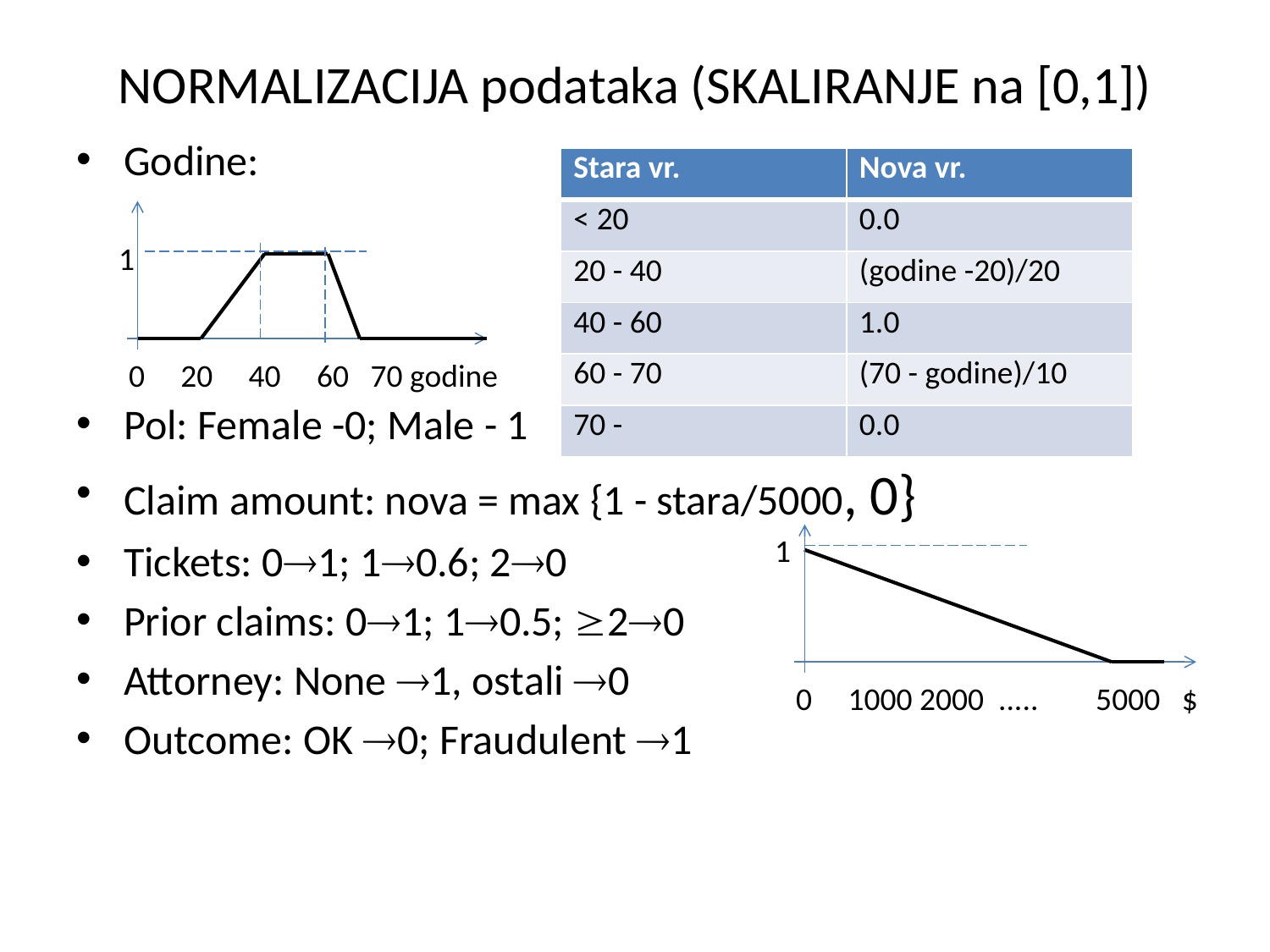

# NORMALIZACIJA podataka (SKALIRANJE na [0,1])
Godine:

Pol: Female -0; Male - 1
Claim amount: nova = max {1 - stara/5000, 0}
Tickets: 0→1; 1→0.6; 2→0
Prior claims: 0→1; 1→0.5; ≥2→0
Attorney: None →1, ostali →0
Outcome: OK →0; Fraudulent →1

| Stara vr. | Nova vr. |
| --- | --- |
| < 20 | 0.0 |
| 20 - 40 | (godine -20)/20 |
| 40 - 60 | 1.0 |
| 60 - 70 | (70 - godine)/10 |
| 70 - | 0.0 |
1
0     20     40     60   70 godine
1
0     1000 2000  .....        5000   $